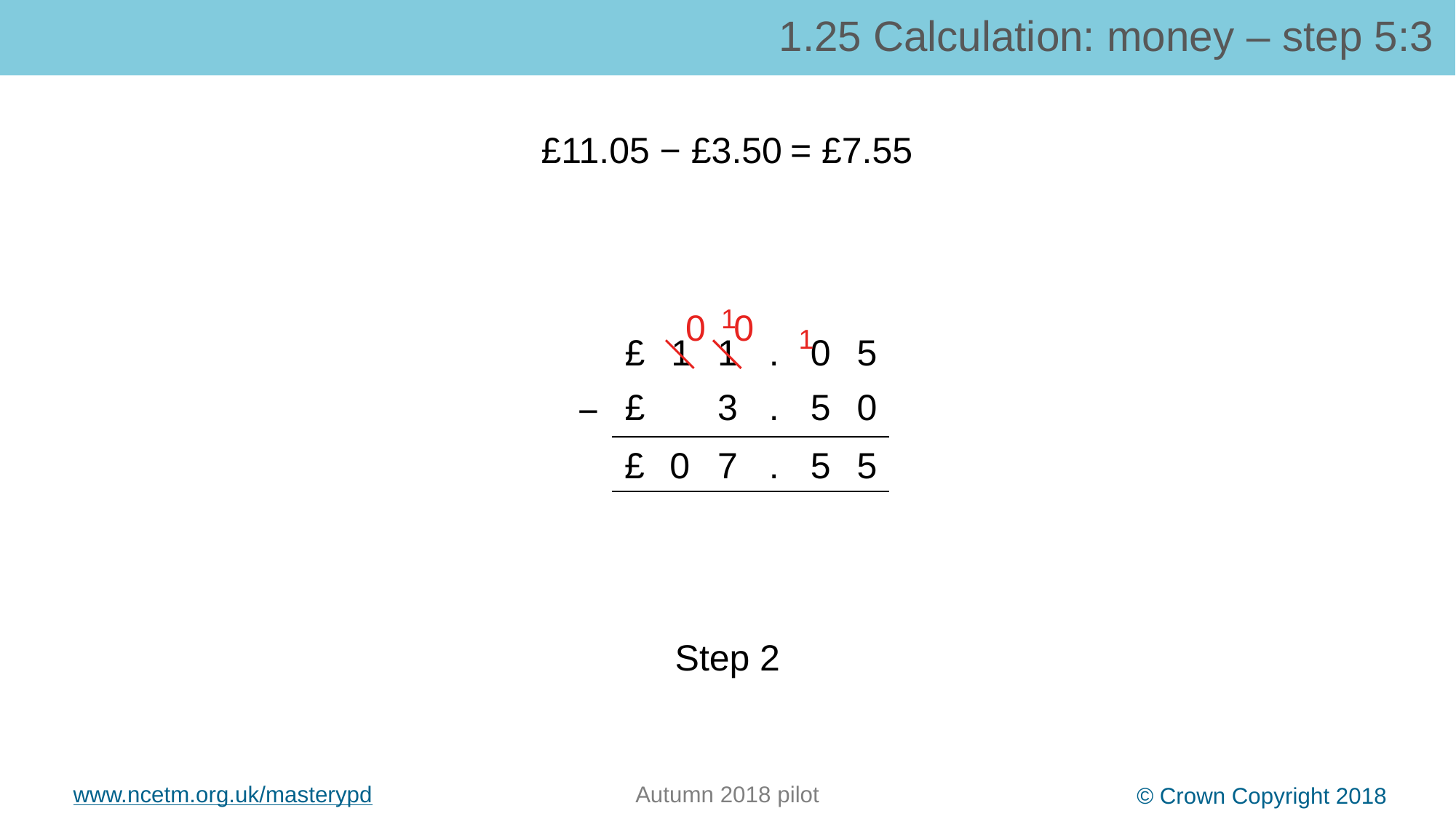

1.25 Calculation: money – step 5:3
£11.05 − £3.50
= £7.55
1
0
0
1
|  | £ | 1 | 1 | . | 0 | 5 |
| --- | --- | --- | --- | --- | --- | --- |
|  | £ |  | 3 | . | 5 | 0 |
|  |  |  |  |  |  |  |
−
£
0
7
.
5
5
Step 2